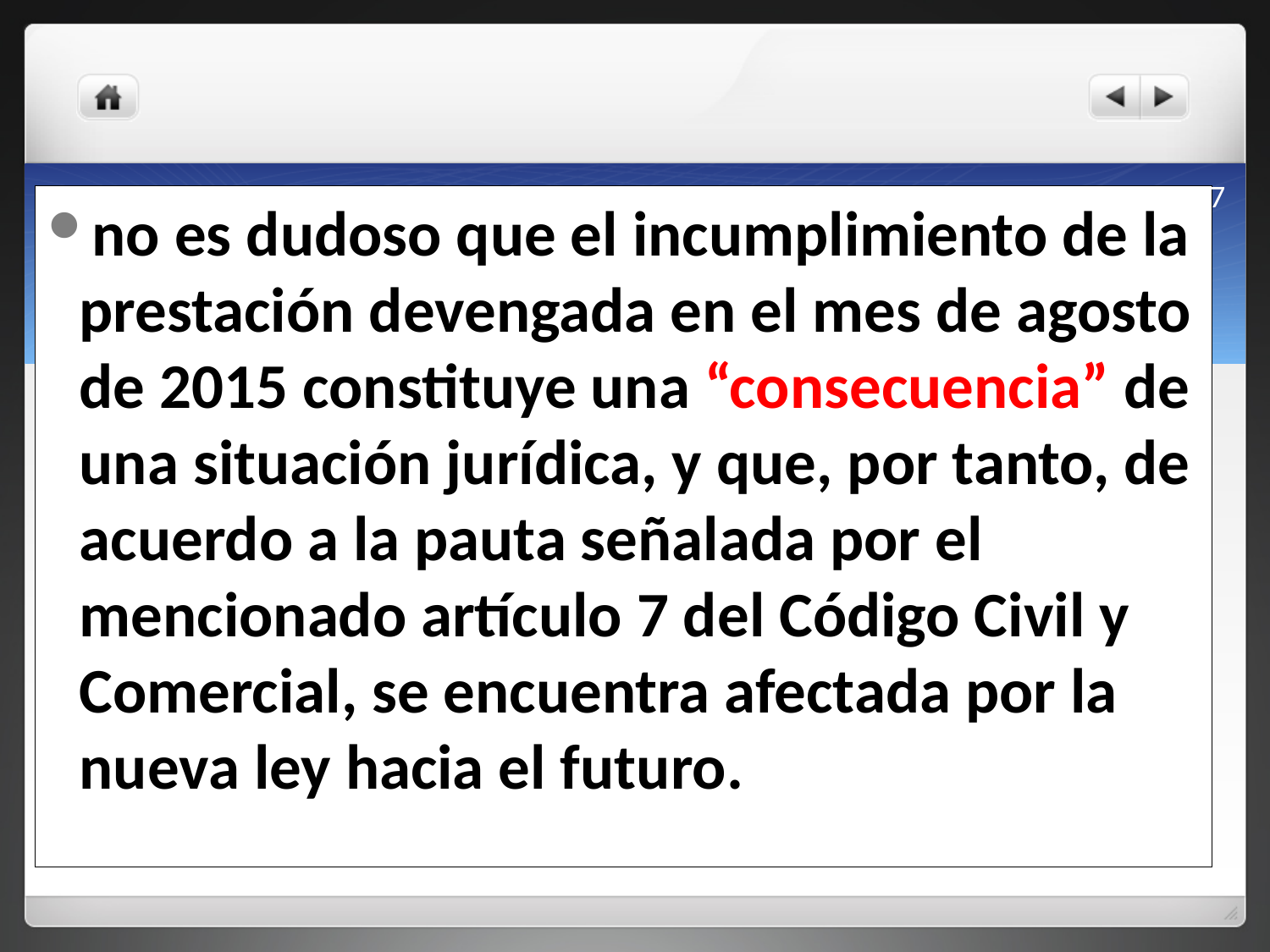

147
no es dudoso que el incumplimiento de la prestación devengada en el mes de agosto de 2015 constituye una “consecuencia” de una situación jurídica, y que, por tanto, de acuerdo a la pauta señalada por el mencionado artículo 7 del Código Civil y Comercial, se encuentra afectada por la nueva ley hacia el futuro.